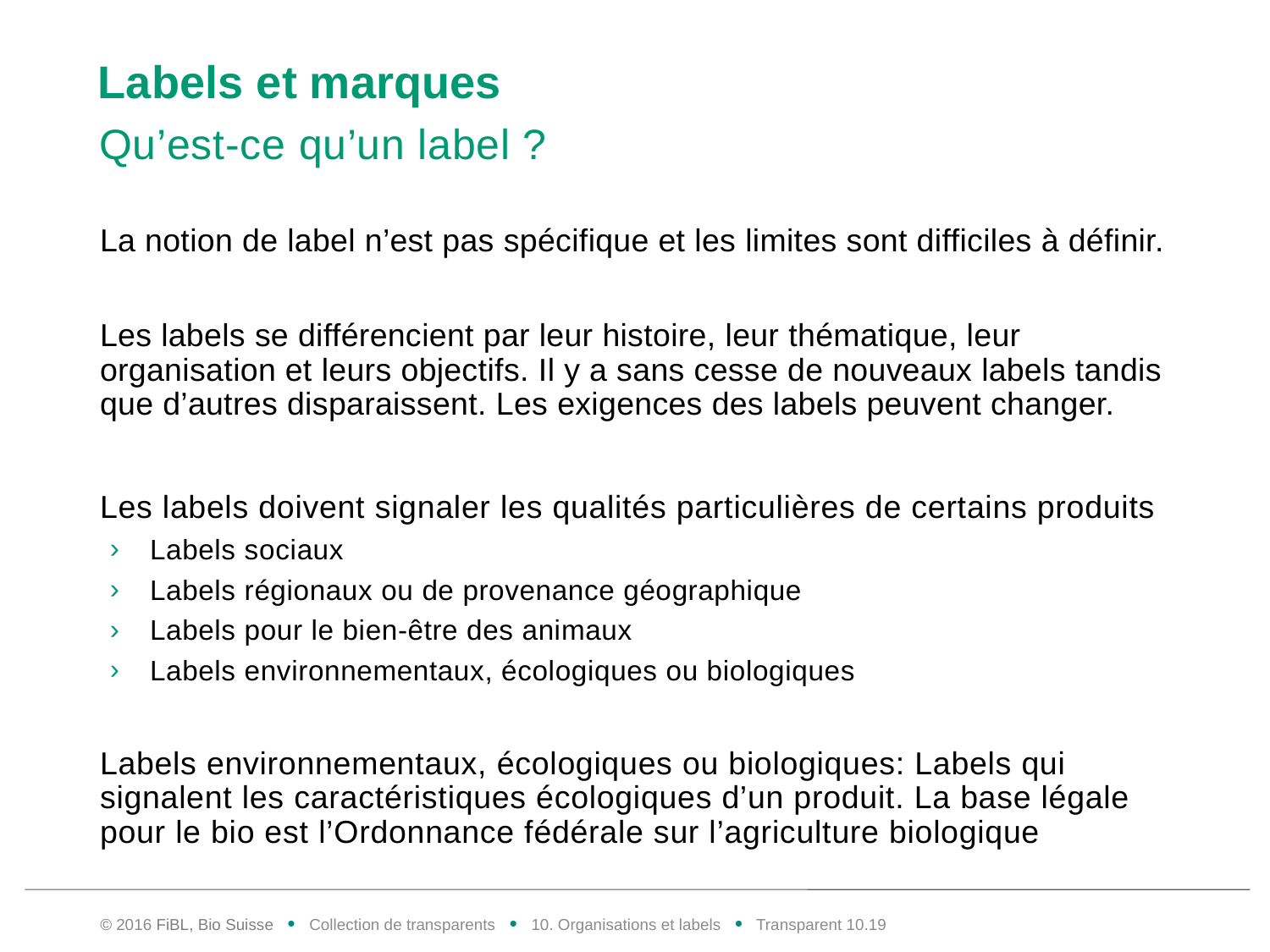

# Labels et marques
Qu’est-ce qu’un label ?
La notion de label n’est pas spécifique et les limites sont difficiles à définir.

Les labels se différencient par leur histoire, leur thématique, leur organisation et leurs objectifs. Il y a sans cesse de nouveaux labels tandis que d’autres disparaissent. Les exigences des labels peuvent changer.

Les labels doivent signaler les qualités particulières de certains produits
Labels sociaux
Labels régionaux ou de provenance géographique
Labels pour le bien-être des animaux
Labels environnementaux, écologiques ou biologiques

Labels environnementaux, écologiques ou biologiques: Labels qui signalent les caractéristiques écologiques d’un produit. La base légale pour le bio est l’Ordonnance fédérale sur l’agriculture biologique

© 2016 FiBL, Bio Suisse   •   Collection de transparents   •   10. Organisations et labels   •   Transparent 10.19